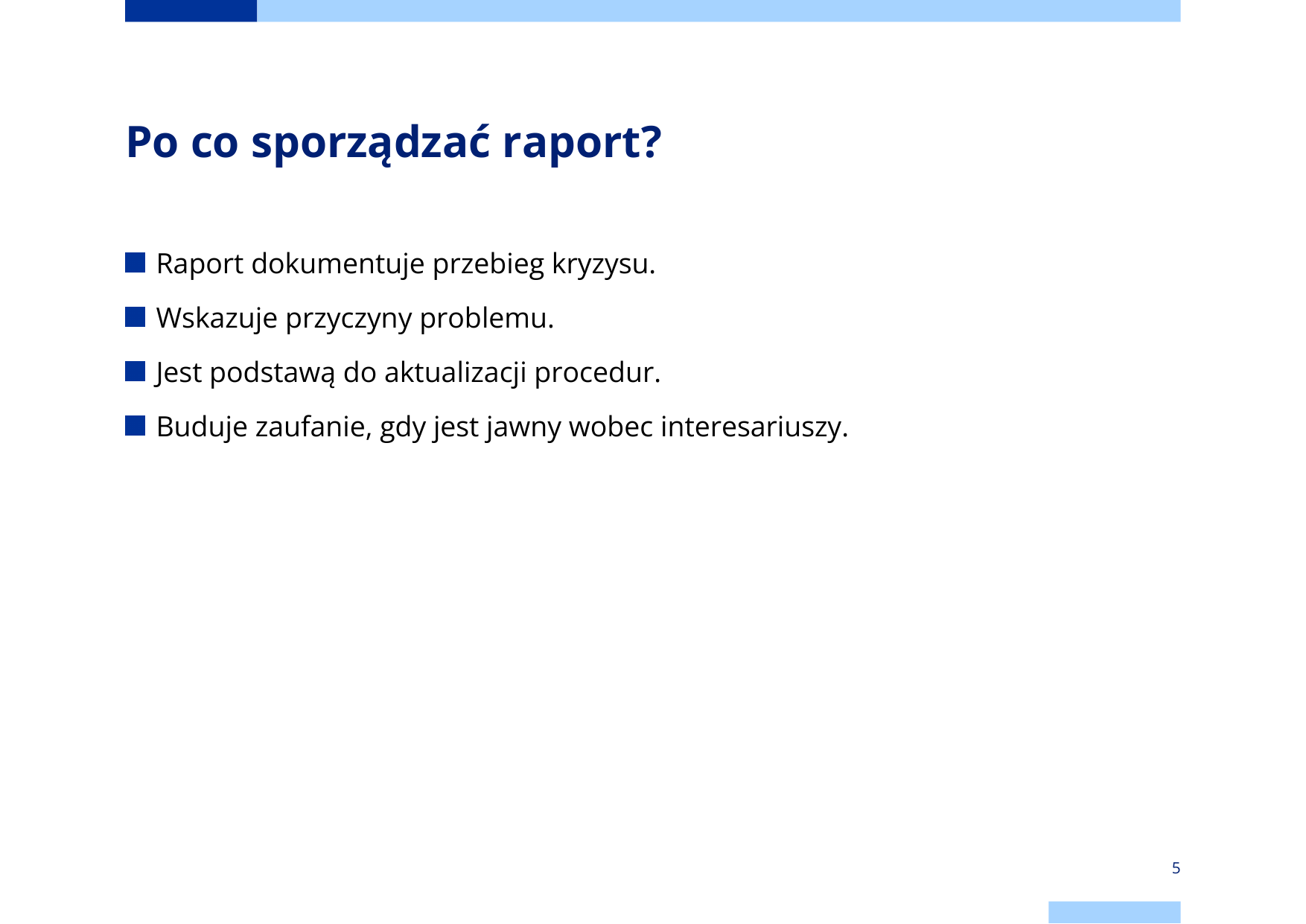

# Po co sporządzać raport?
Raport dokumentuje przebieg kryzysu.
Wskazuje przyczyny problemu.
Jest podstawą do aktualizacji procedur.
Buduje zaufanie, gdy jest jawny wobec interesariuszy.
5